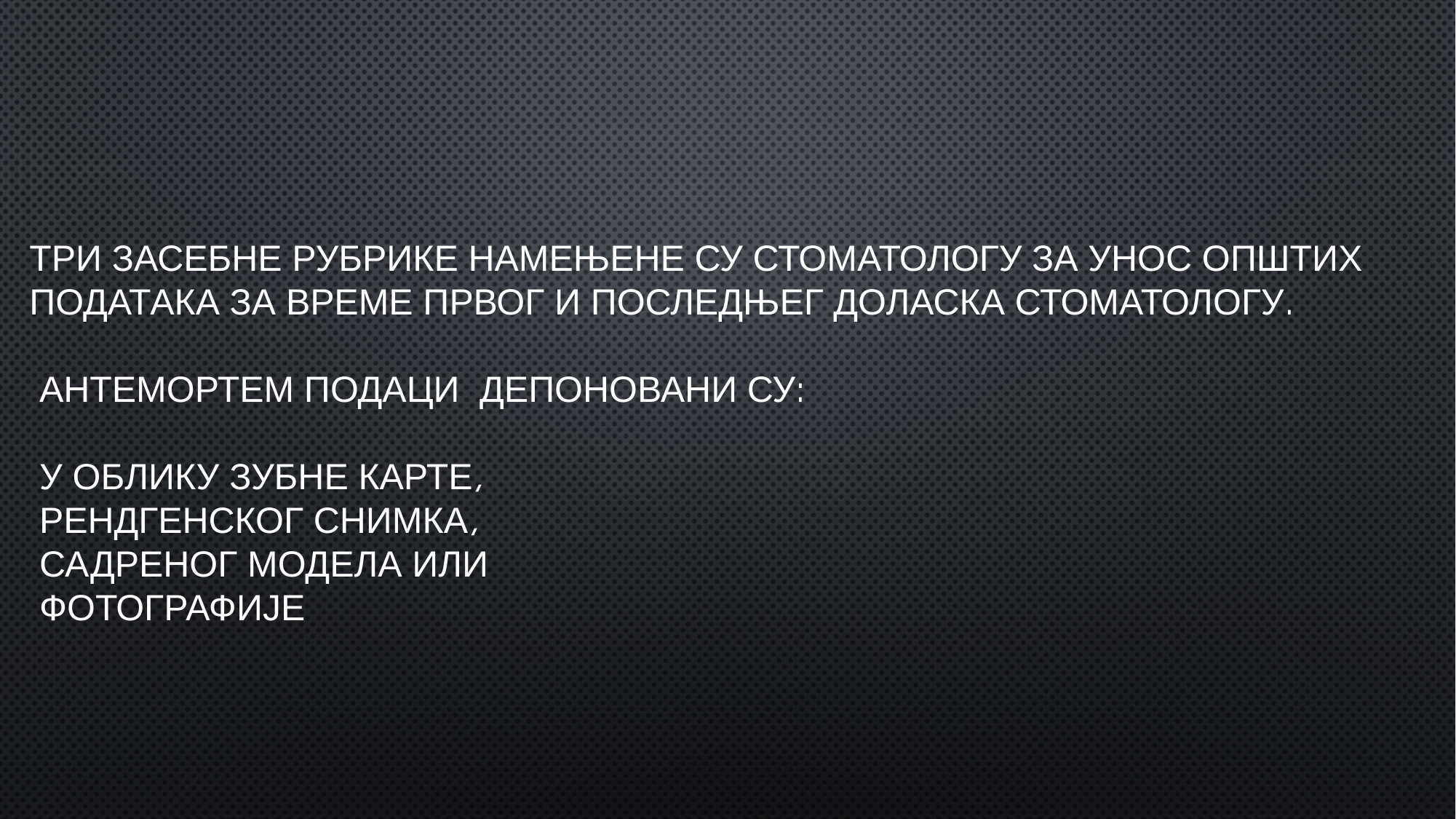

Три засебне рубрике намењене су стоматологу за унос општих података за време првог и последњег доласка стоматологу.
 Антемортем подаци  депоновани су:
 у облику зубне карте,
 рендгенског снимка,
 садреног модела или
 фотографије